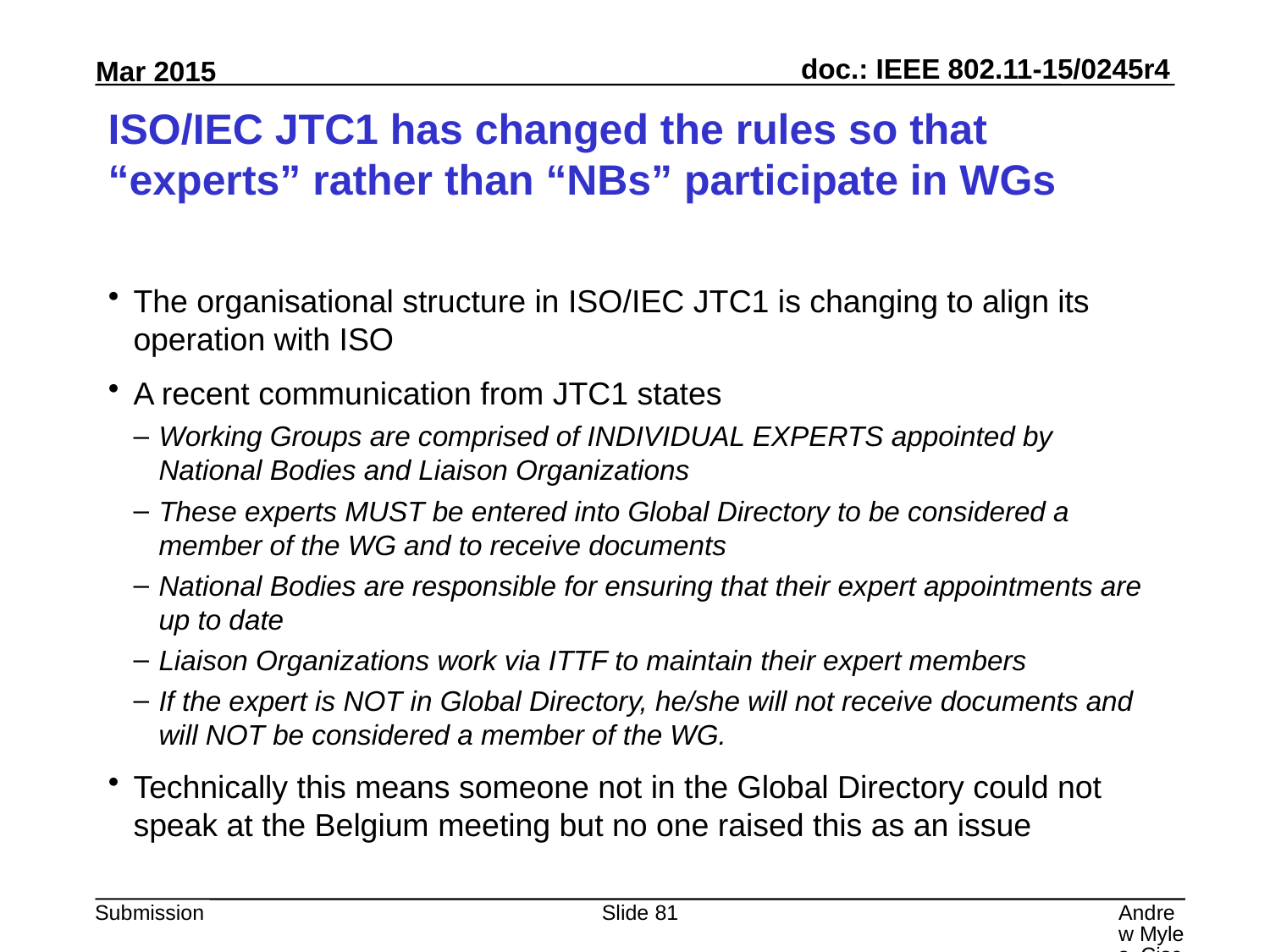

# ISO/IEC JTC1 has changed the rules so that “experts” rather than “NBs” participate in WGs
The organisational structure in ISO/IEC JTC1 is changing to align its operation with ISO
A recent communication from JTC1 states
Working Groups are comprised of INDIVIDUAL EXPERTS appointed by National Bodies and Liaison Organizations
These experts MUST be entered into Global Directory to be considered a member of the WG and to receive documents
National Bodies are responsible for ensuring that their expert appointments are up to date
Liaison Organizations work via ITTF to maintain their expert members
If the expert is NOT in Global Directory, he/she will not receive documents and will NOT be considered a member of the WG.
Technically this means someone not in the Global Directory could not speak at the Belgium meeting but no one raised this as an issue
Slide 81
Andrew Myles, Cisco